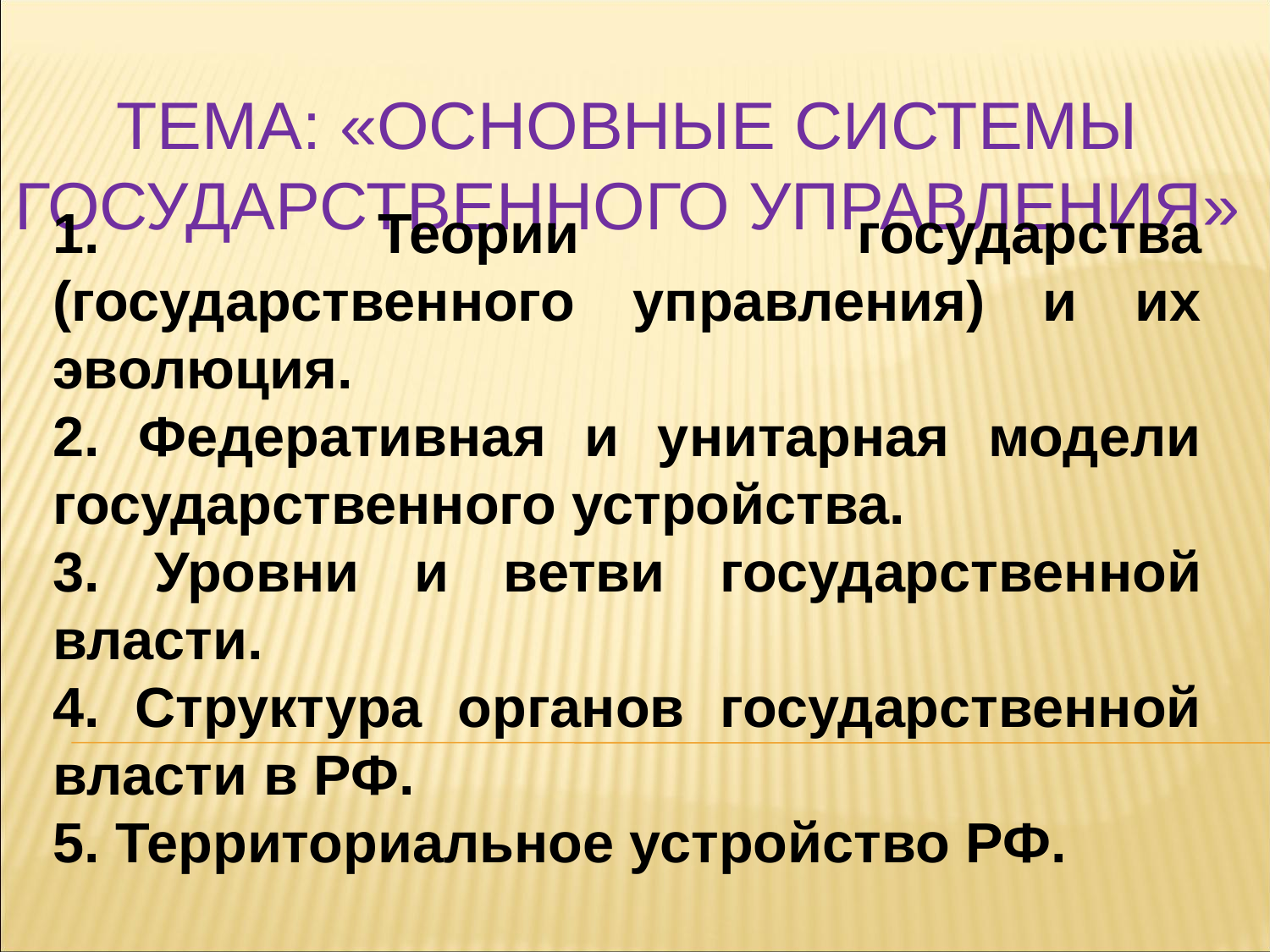

# Тема: «Основные системы государственного управления»

1. Теории государства (государственного управления) и их эволюция.
2. Федеративная и унитарная модели государственного устройства.
3. Уровни и ветви государственной власти.
4. Структура органов государственной власти в РФ.
5. Территориальное устройство РФ.